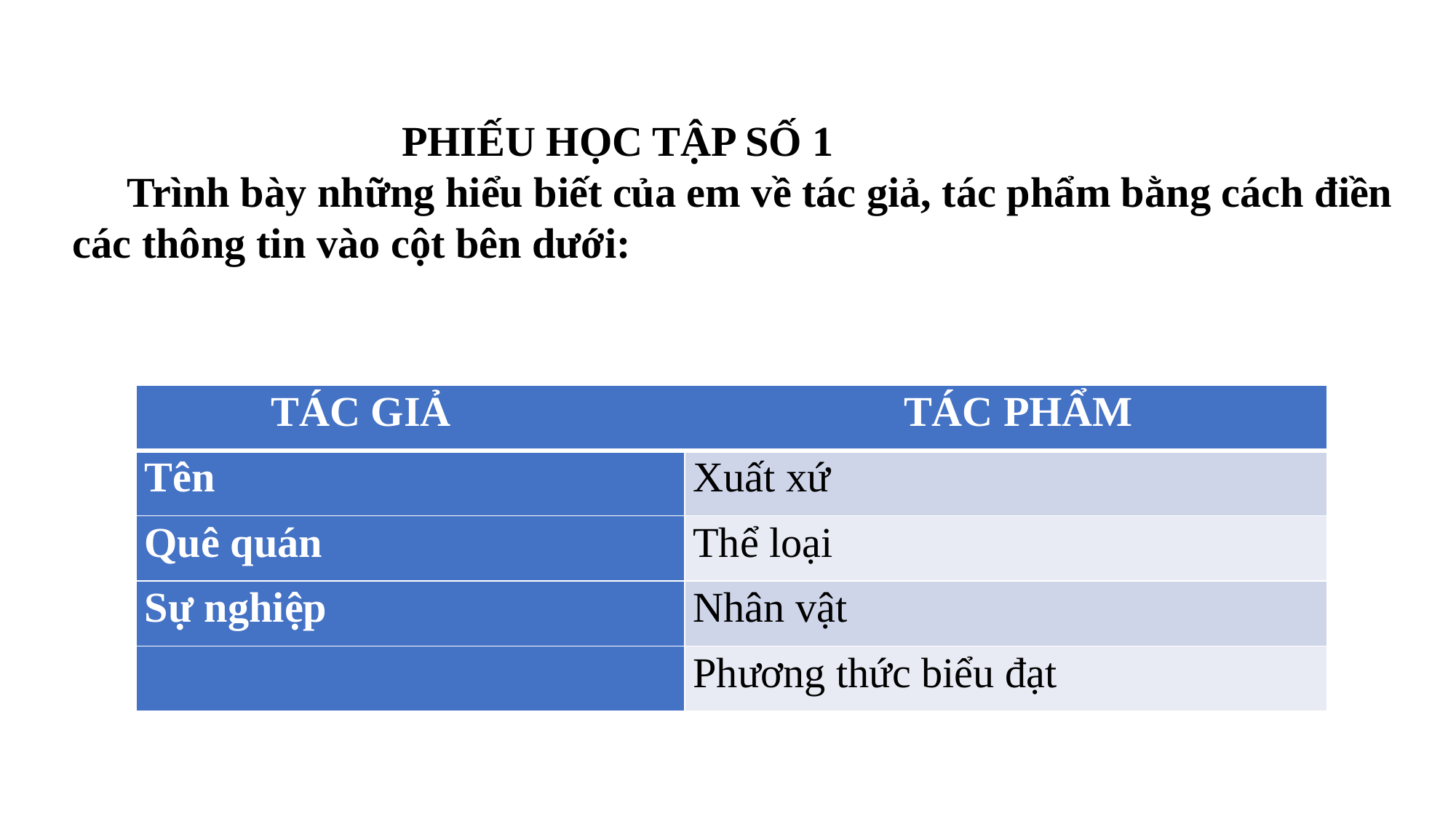

PHIẾU HỌC TẬP SỐ 1
Trình bày những hiểu biết của em về tác giả, tác phẩm bằng cách điền  các thông tin vào cột bên dưới:
| TÁC GIẢ TÁC PHẨM |  |
| --- | --- |
| Tên | Xuất xứ |
| Quê quán | Thể loại |
| Sự nghiệp | Nhân vật |
|  | Phương thức biểu đạt |